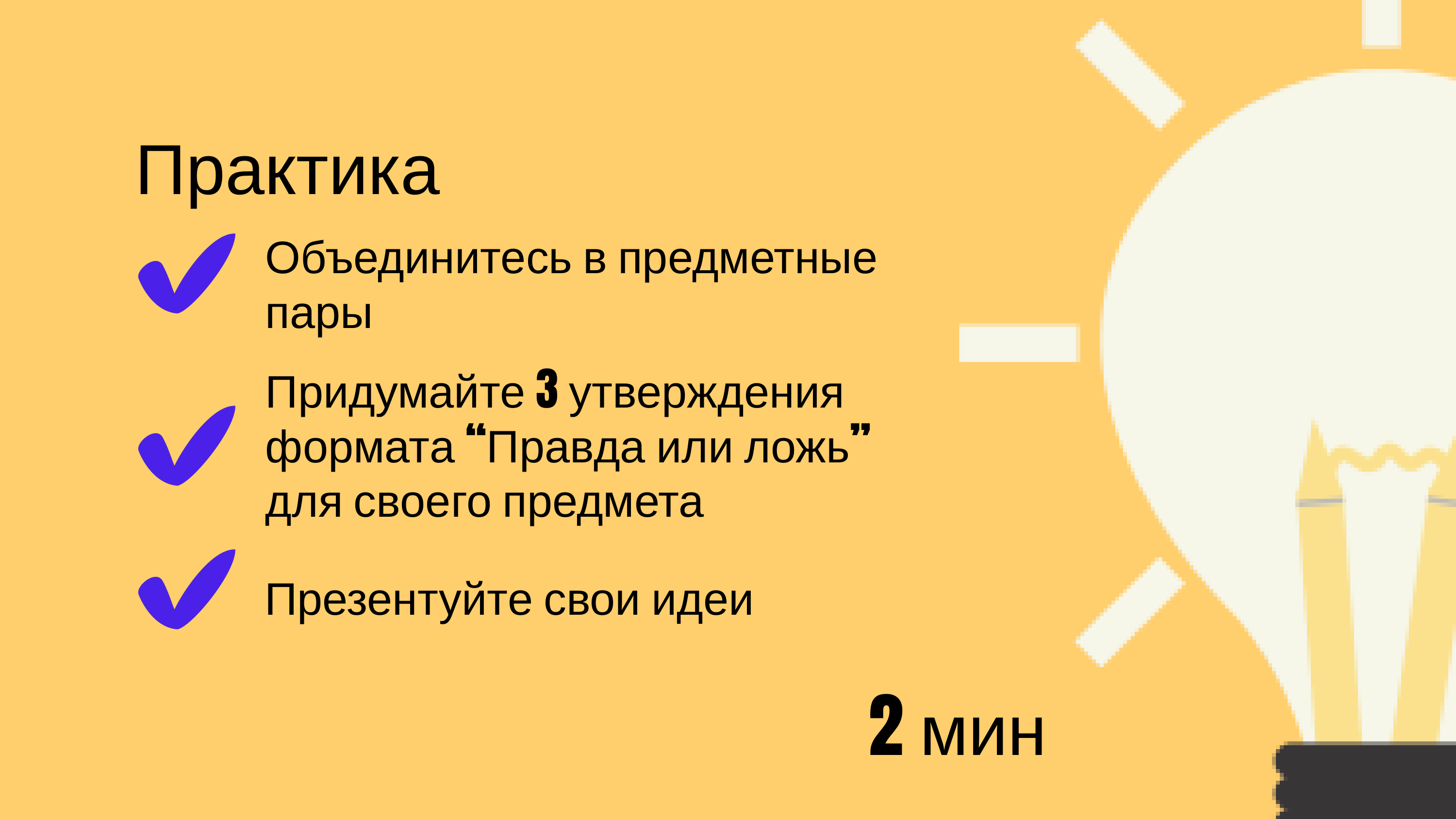

Практика
Объединитесь в предметные пары

Придумайте 3 утверждения формата “Правда или ложь” для своего предмета

Презентуйте свои идеи
2 мин